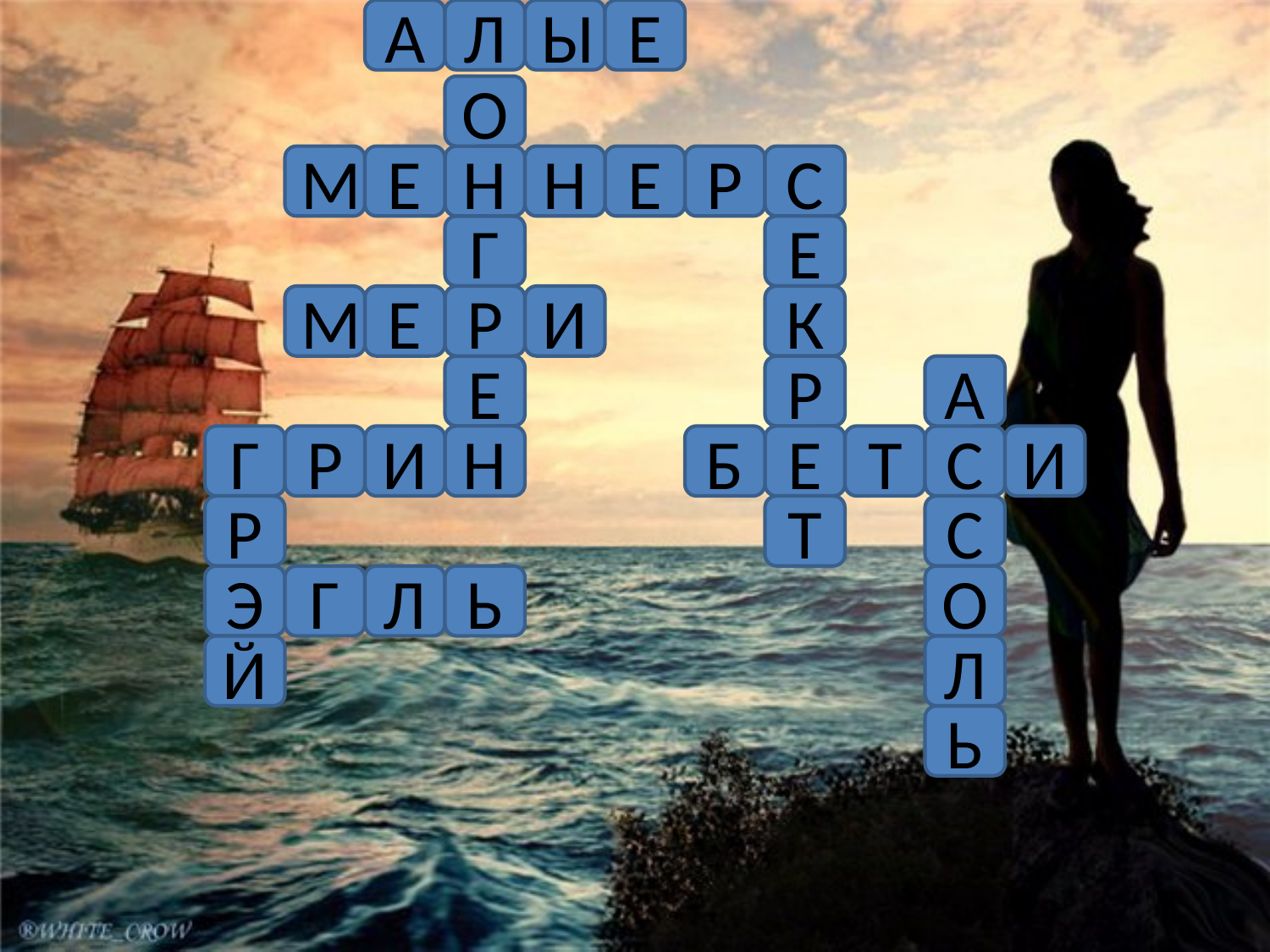

#
А
Л
Ы
Е
О
М
Е
Н
Н
Е
Р
С
Г
Е
М
Е
Р
И
К
Е
Р
А
Г
Р
И
Н
Б
Е
Т
С
И
Р
Т
С
Э
Г
Л
Ь
О
Й
Л
Ь